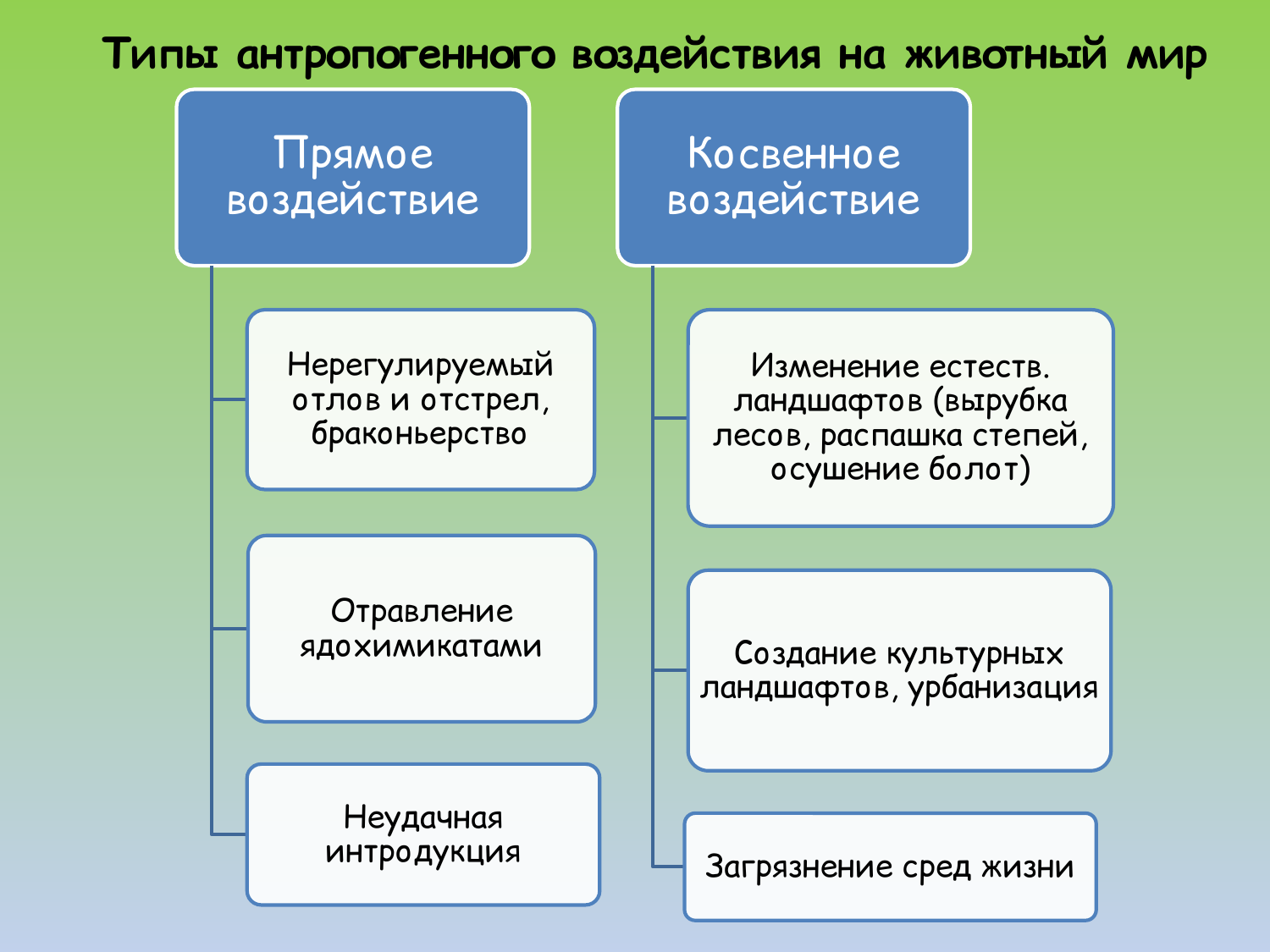

Типы антропогенного воздействия на животный мир
Прямое воздействие
Нерегулируемый отлов и отстрел, браконьерство
Отравление ядохимикатами
Неудачная интродукция
Косвенное воздействие
Изменение естеств. ландшафтов (вырубка лесов, распашка степей, осушение болот)
Создание культурных ландшафтов, урбанизация
Загрязнение сред жизни